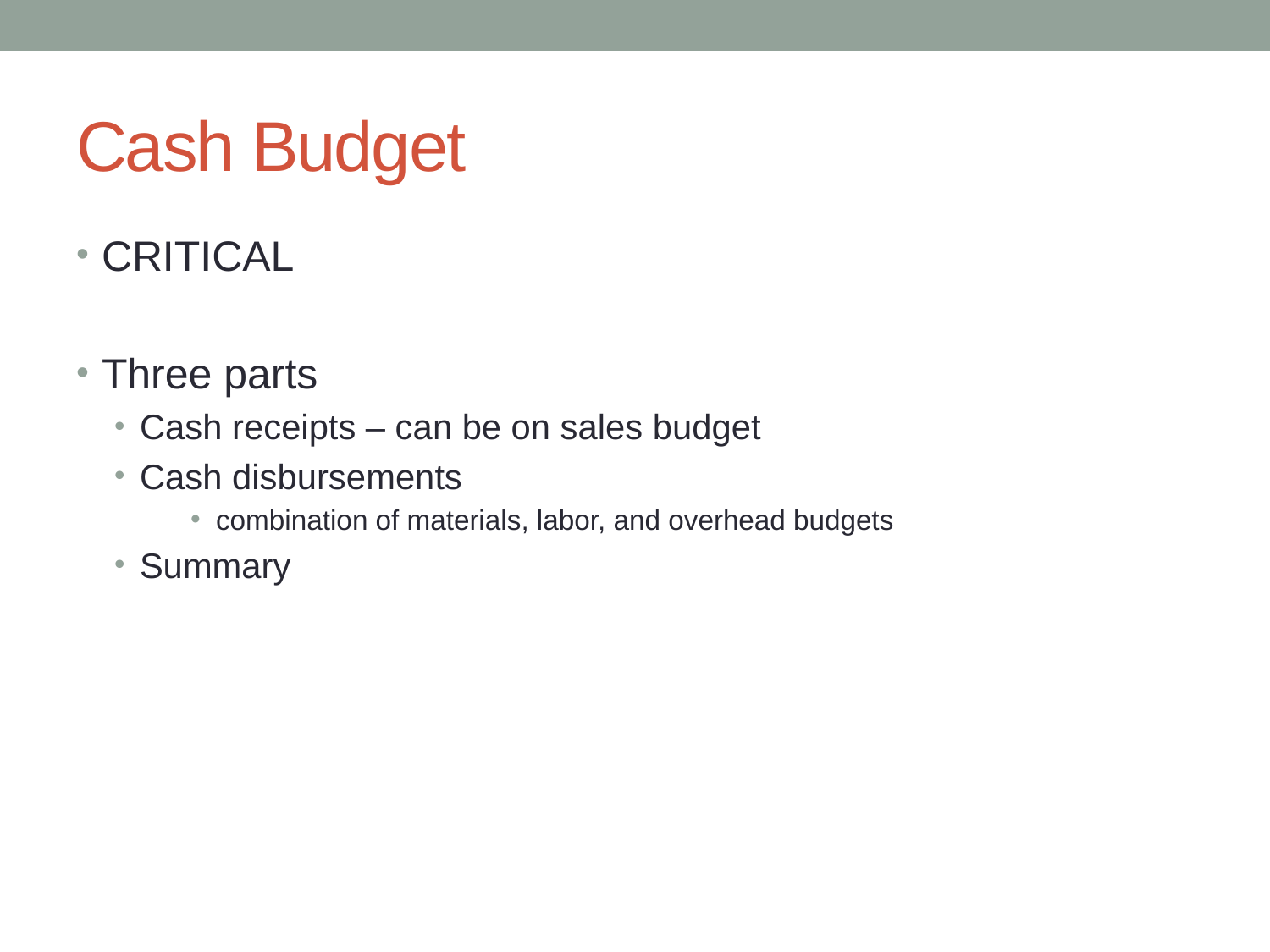

# Cash Budget
CRITICAL

Three parts
Cash receipts – can be on sales budget
Cash disbursements
combination of materials, labor, and overhead budgets
Summary